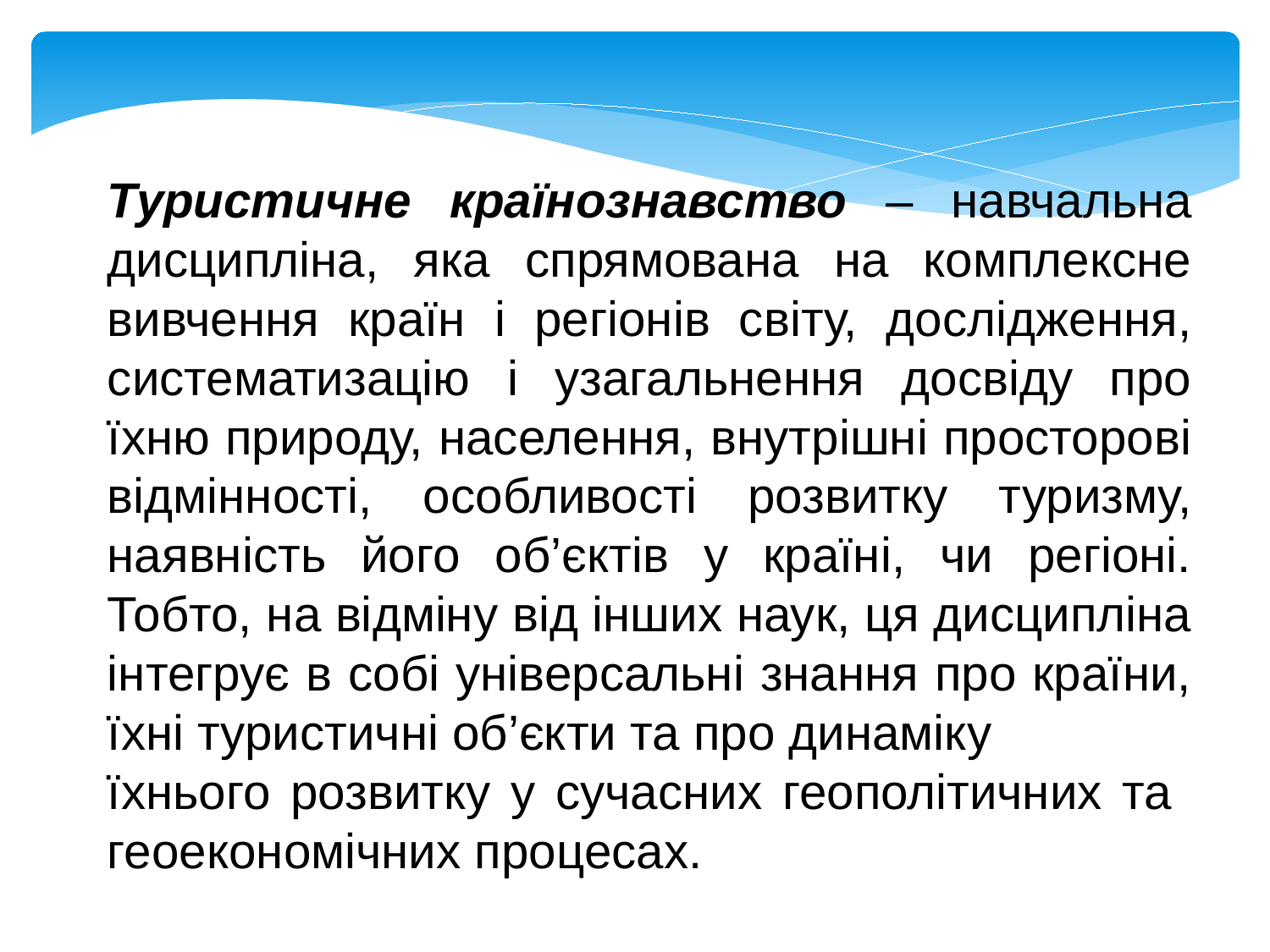

Туристичне країнознавство – навчальна дисципліна, яка спрямована на комплексне вивчення країн і регіонів світу, дослідження, систематизацію і узагальнення досвіду про їхню природу, населення, внутрішні просторові відмінності, особливості розвитку туризму, наявність його об’єктів у країні, чи регіоні. Тобто, на відміну від інших наук, ця дисципліна інтегрує в собі універсальні знання про країни, їхні туристичні об’єкти та про динаміку
їхнього розвитку у сучасних геополітичних та  геоекономічних процесах.